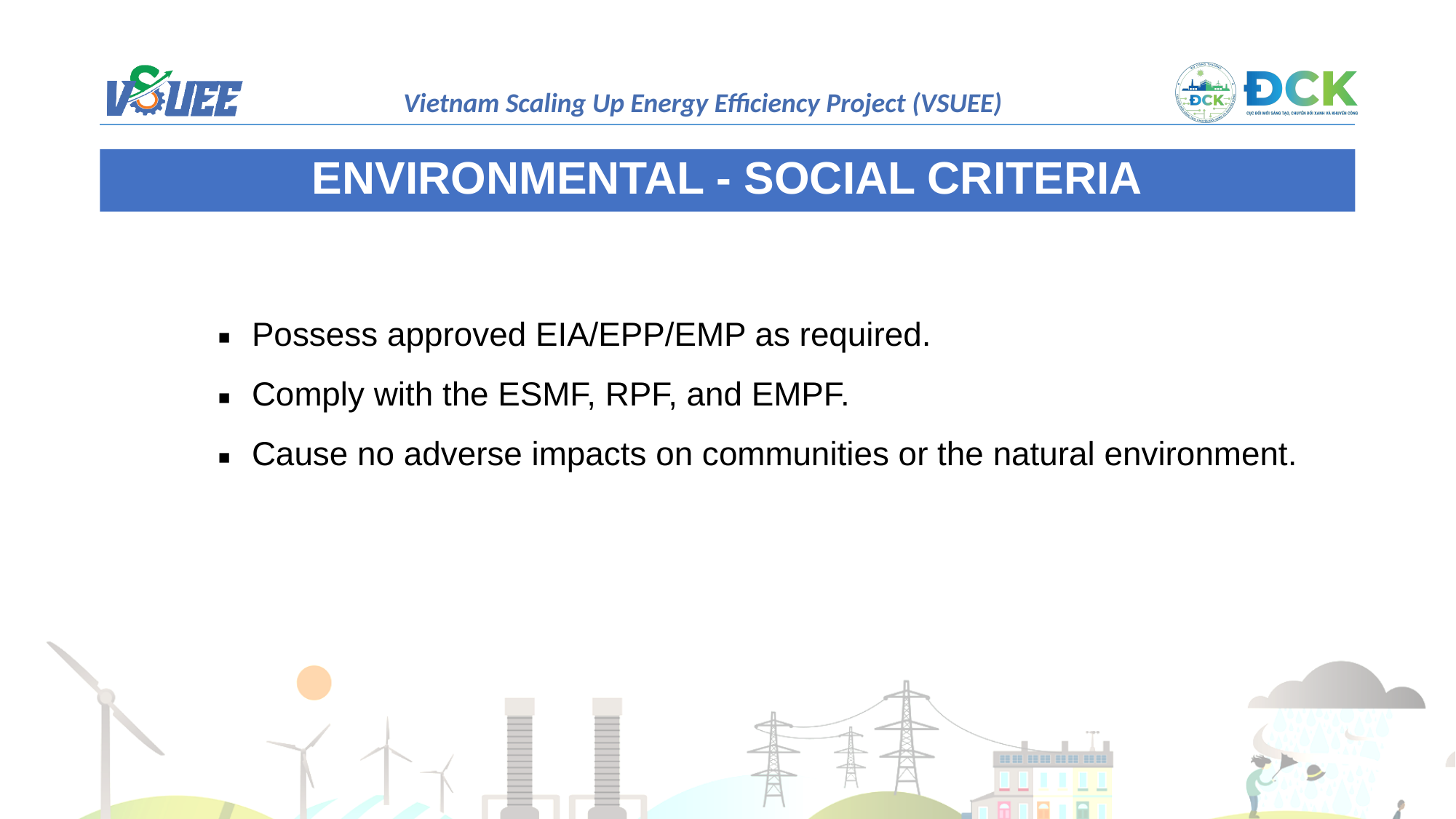

ENVIRONMENTAL - SOCIAL CRITERIA
Possess approved EIA/EPP/EMP as required.
Comply with the ESMF, RPF, and EMPF.
Cause no adverse impacts on communities or the natural environment.